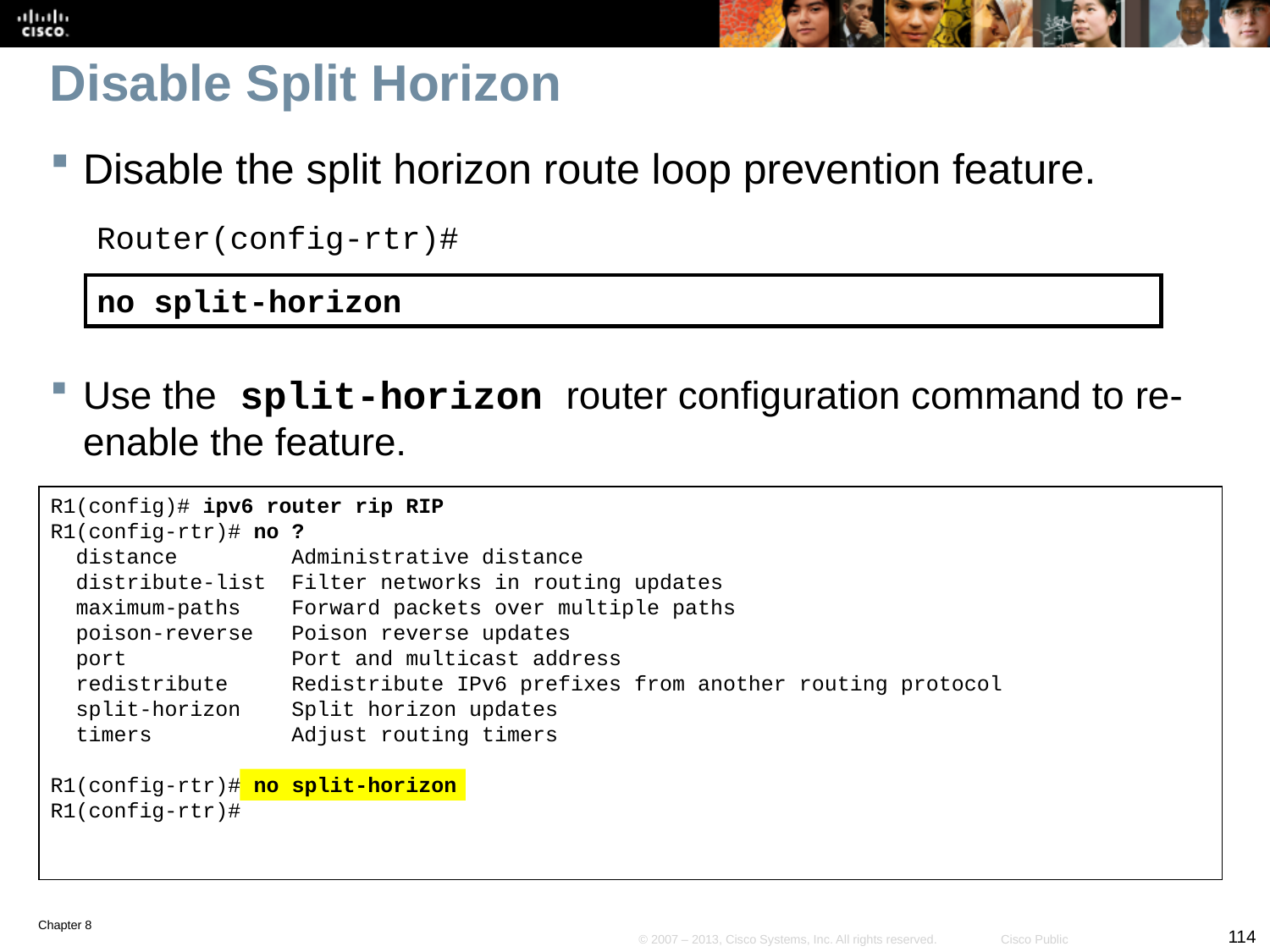

# Disable Split Horizon
Disable the split horizon route loop prevention feature.
Router(config-rtr)#
no split-horizon
Use the split-horizon router configuration command to re-enable the feature.
R1(config)# ipv6 router rip RIP
R1(config-rtr)# no ?
  distance         Administrative distance
  distribute-list  Filter networks in routing updates
  maximum-paths    Forward packets over multiple paths
  poison-reverse   Poison reverse updates
  port             Port and multicast address
  redistribute     Redistribute IPv6 prefixes from another routing protocol
  split-horizon    Split horizon updates
  timers           Adjust routing timers

R1(config-rtr)# no split-horizon
R1(config-rtr)#